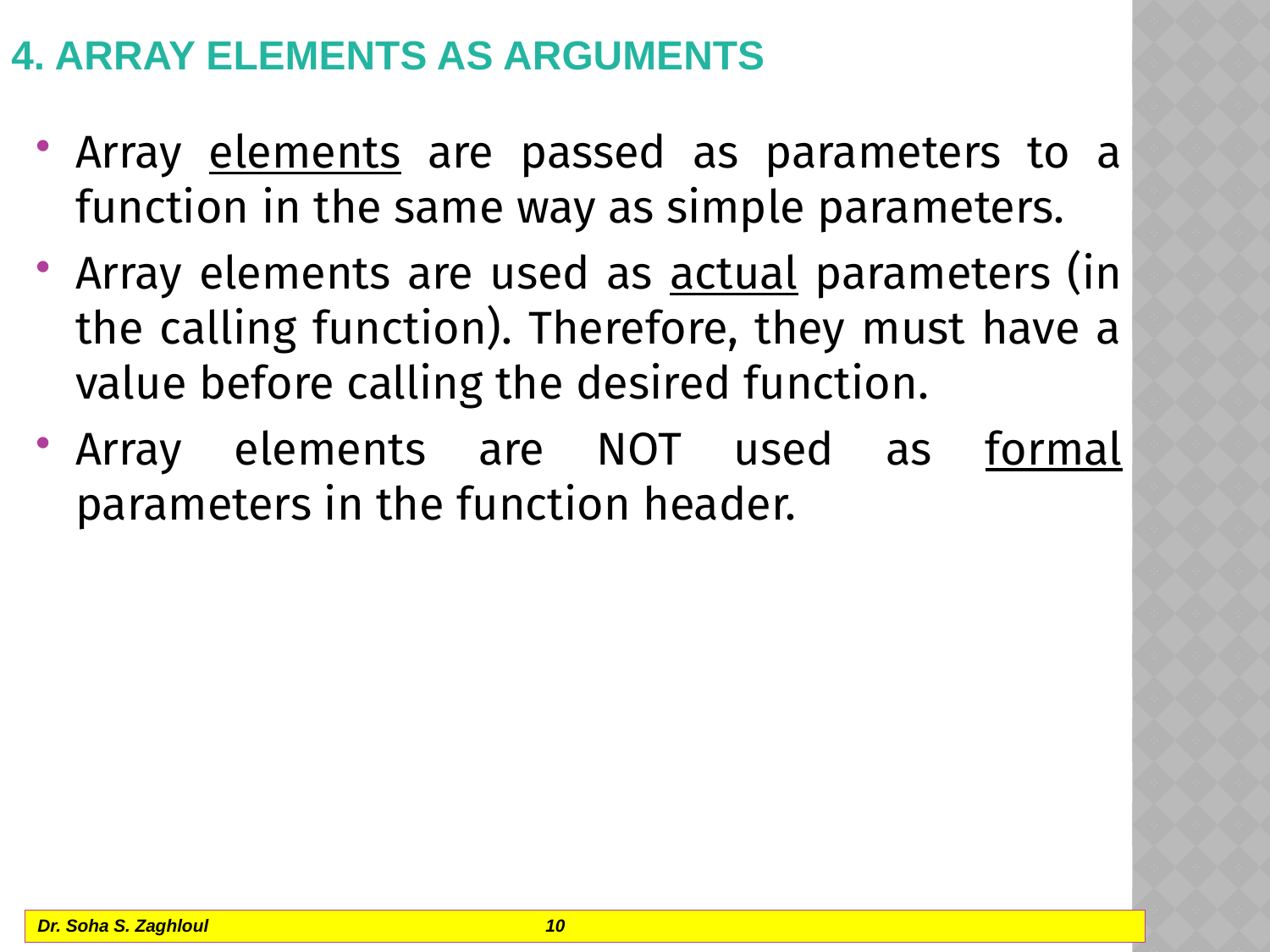

# 4. array elements as arguments
Array elements are passed as parameters to a function in the same way as simple parameters.
Array elements are used as actual parameters (in the calling function). Therefore, they must have a value before calling the desired function.
Array elements are NOT used as formal parameters in the function header.
Dr. Soha S. Zaghloul			10